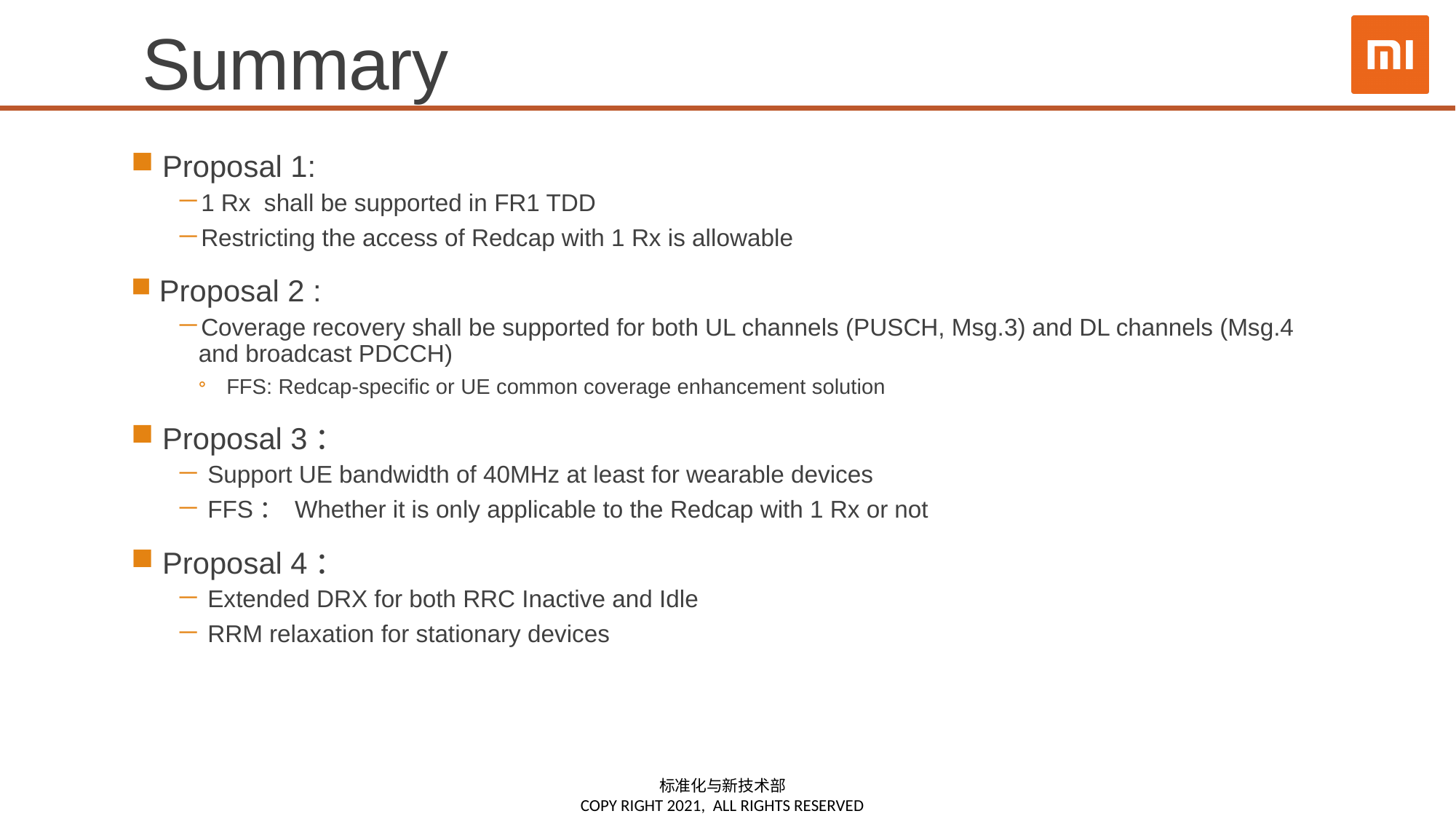

# Summary
 Proposal 1:
1 Rx  shall be supported in FR1 TDD
Restricting the access of Redcap with 1 Rx is allowable
 Proposal 2 :
Coverage recovery shall be supported for both UL channels (PUSCH, Msg.3) and DL channels (Msg.4 and broadcast PDCCH)
 FFS: Redcap-specific or UE common coverage enhancement solution
 Proposal 3：
 Support UE bandwidth of 40MHz at least for wearable devices
 FFS： Whether it is only applicable to the Redcap with 1 Rx or not
 Proposal 4：
 Extended DRX for both RRC Inactive and Idle
 RRM relaxation for stationary devices